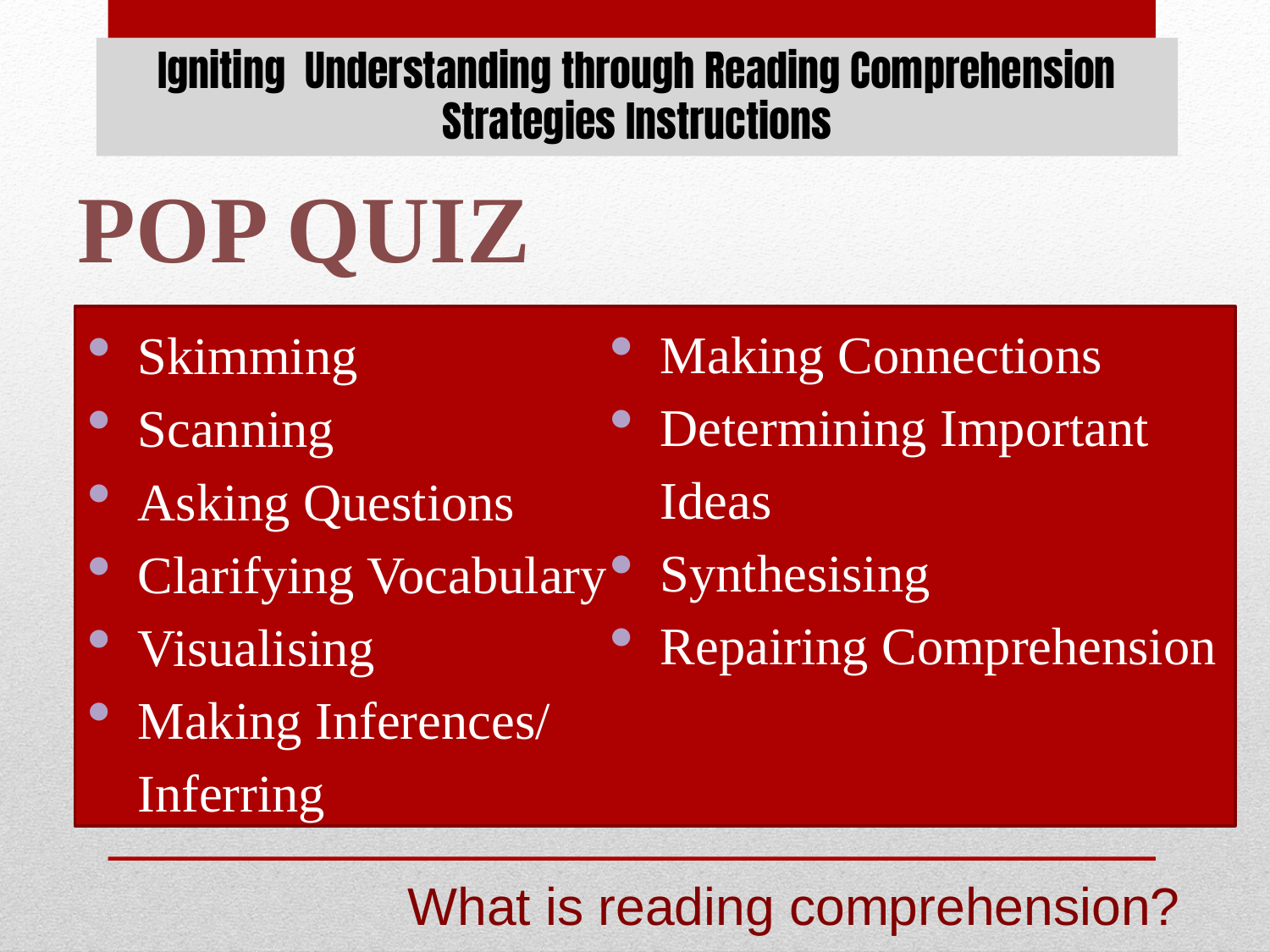

Igniting  Understanding through Reading Comprehension Strategies Instructions
POP QUIZ
Making Connections
Determining Important Ideas
Synthesising
Repairing Comprehension

Skimming
Scanning
Asking Questions
Clarifying Vocabulary
Visualising
Making Inferences/ Inferring
What is reading comprehension?